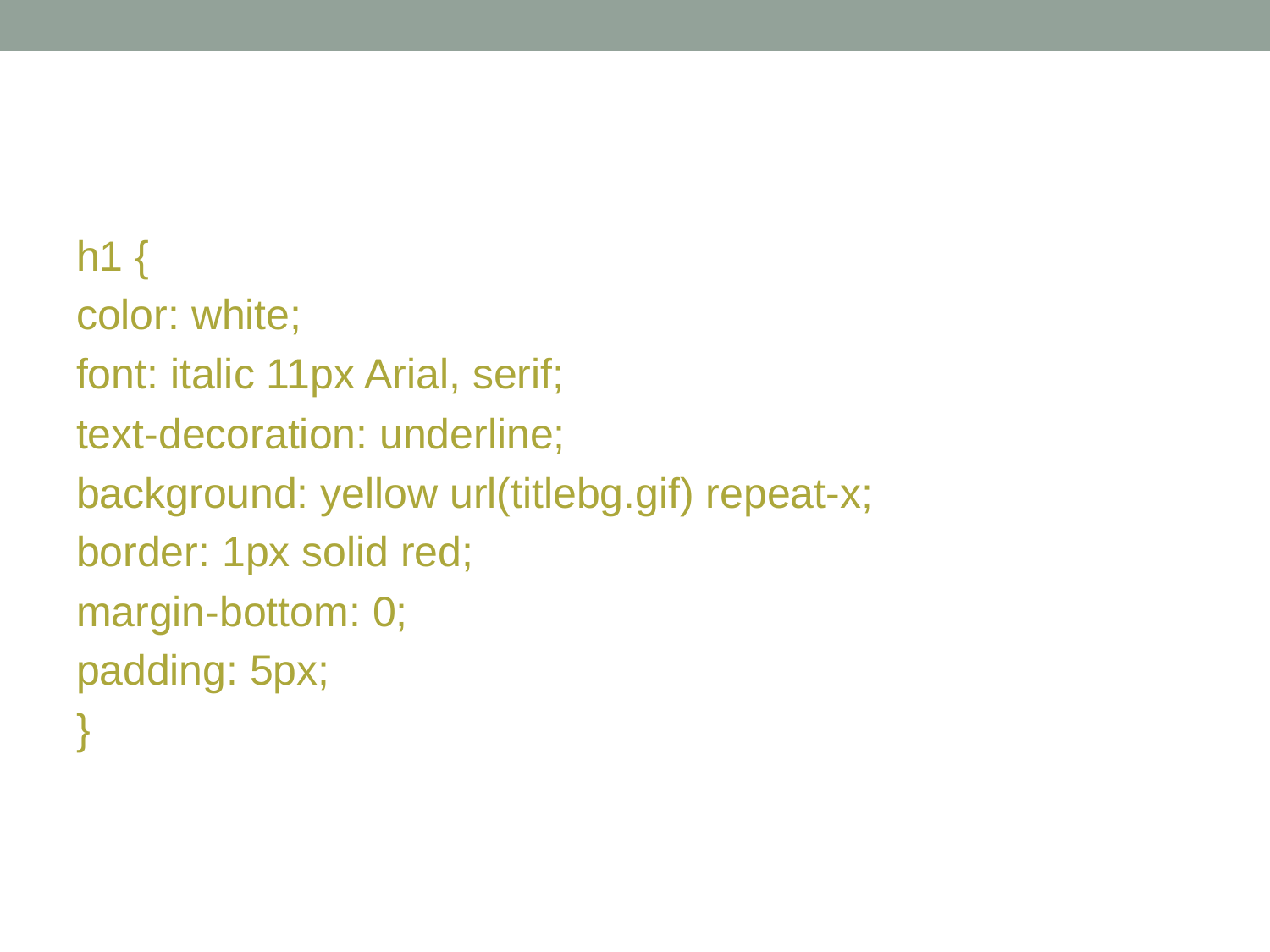

#
h1 {
color: white;
font: italic 11px Arial, serif;
text-decoration: underline;
background: yellow url(titlebg.gif) repeat-x;
border: 1px solid red;
margin-bottom: 0;
padding: 5px;
}